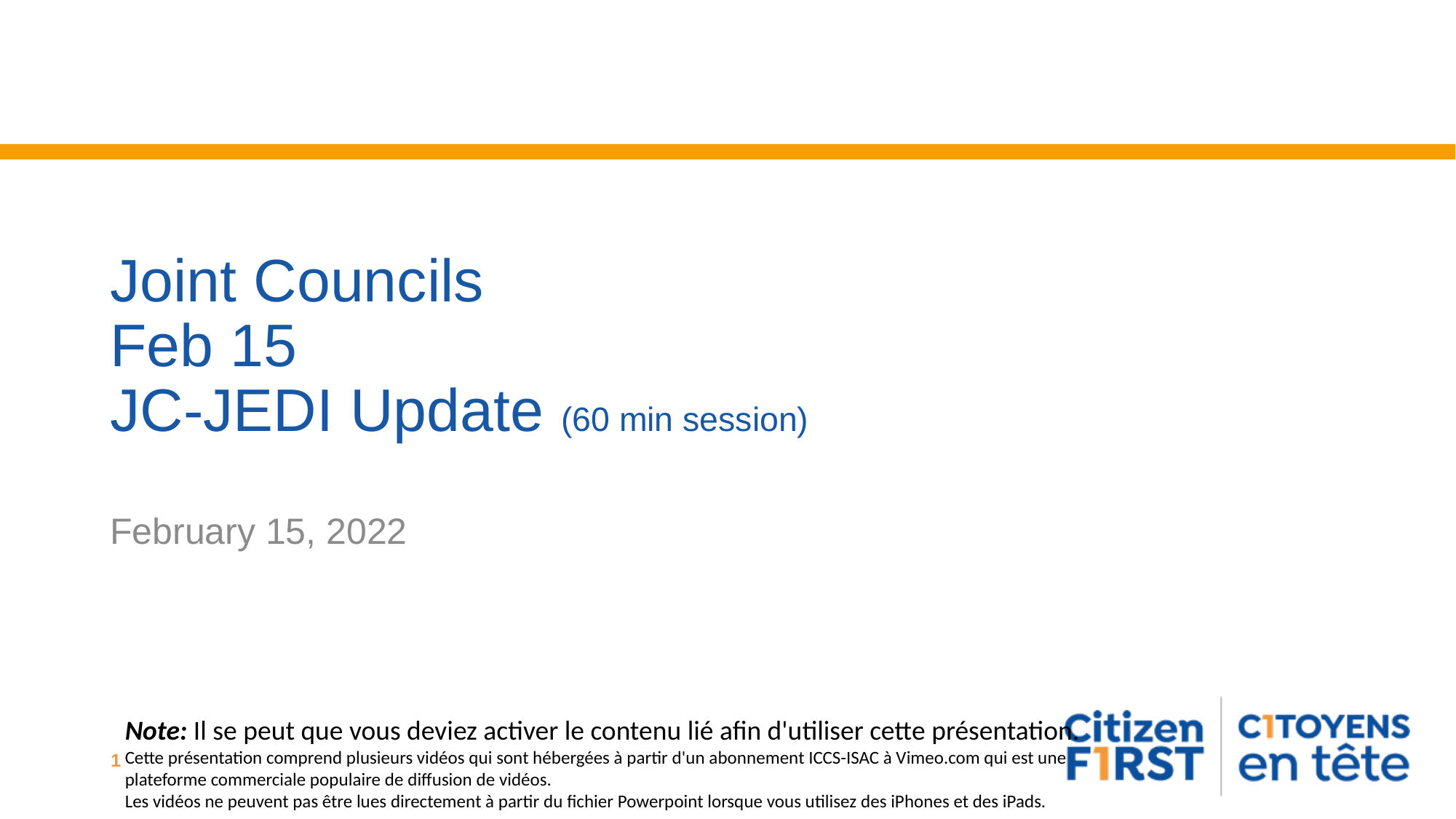

# Joint Councils Feb 15 JC-JEDI Update (60 min session)
February 15, 2022
Note: Il se peut que vous deviez activer le contenu lié afin d'utiliser cette présentation.
Cette présentation comprend plusieurs vidéos qui sont hébergées à partir d'un abonnement ICCS-ISAC à Vimeo.com qui est une plateforme commerciale populaire de diffusion de vidéos.
Les vidéos ne peuvent pas être lues directement à partir du fichier Powerpoint lorsque vous utilisez des iPhones et des iPads.
1